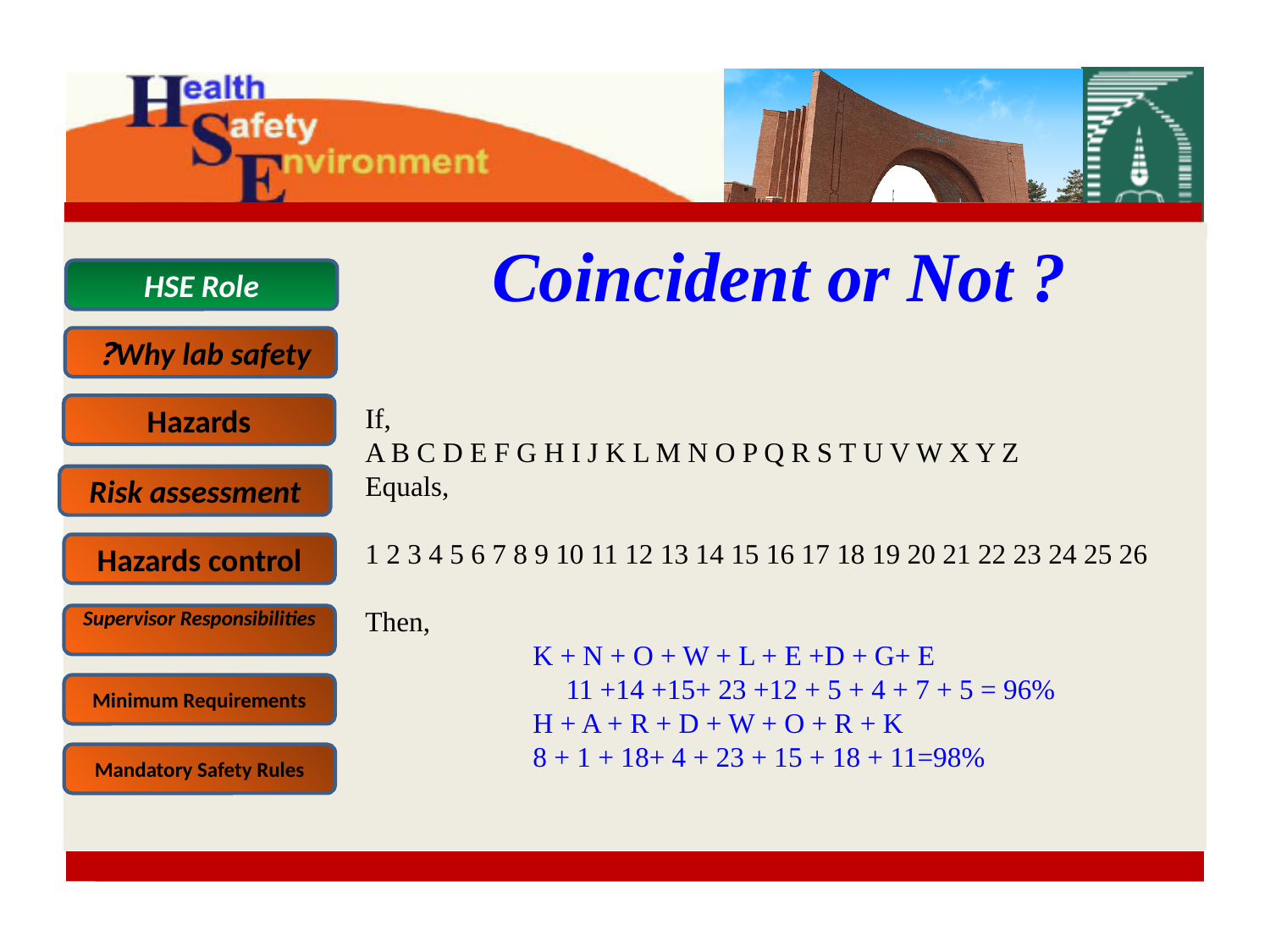

Coincident or Not ?

If,
A B C D E F G H I J K L M N O P Q R S T U V W X Y Z
Equals,

1 2 3 4 5 6 7 8 9 10 11 12 13 14 15 16 17 18 19 20 21 22 23 24 25 26

Then,
                        K + N + O + W + L + E +D + G+ E
         11 +14 +15+ 23 +12 + 5 + 4 + 7 + 5 = 96%
                        H + A + R + D + W + O + R + K
                        8 + 1 + 18+ 4 + 23 + 15 + 18 + 11=98%

HSE Role
Why lab safety?
Hazards
Risk assessment
Hazards control
Supervisor Responsibilities

Minimum Requirements
Mandatory Safety Rules